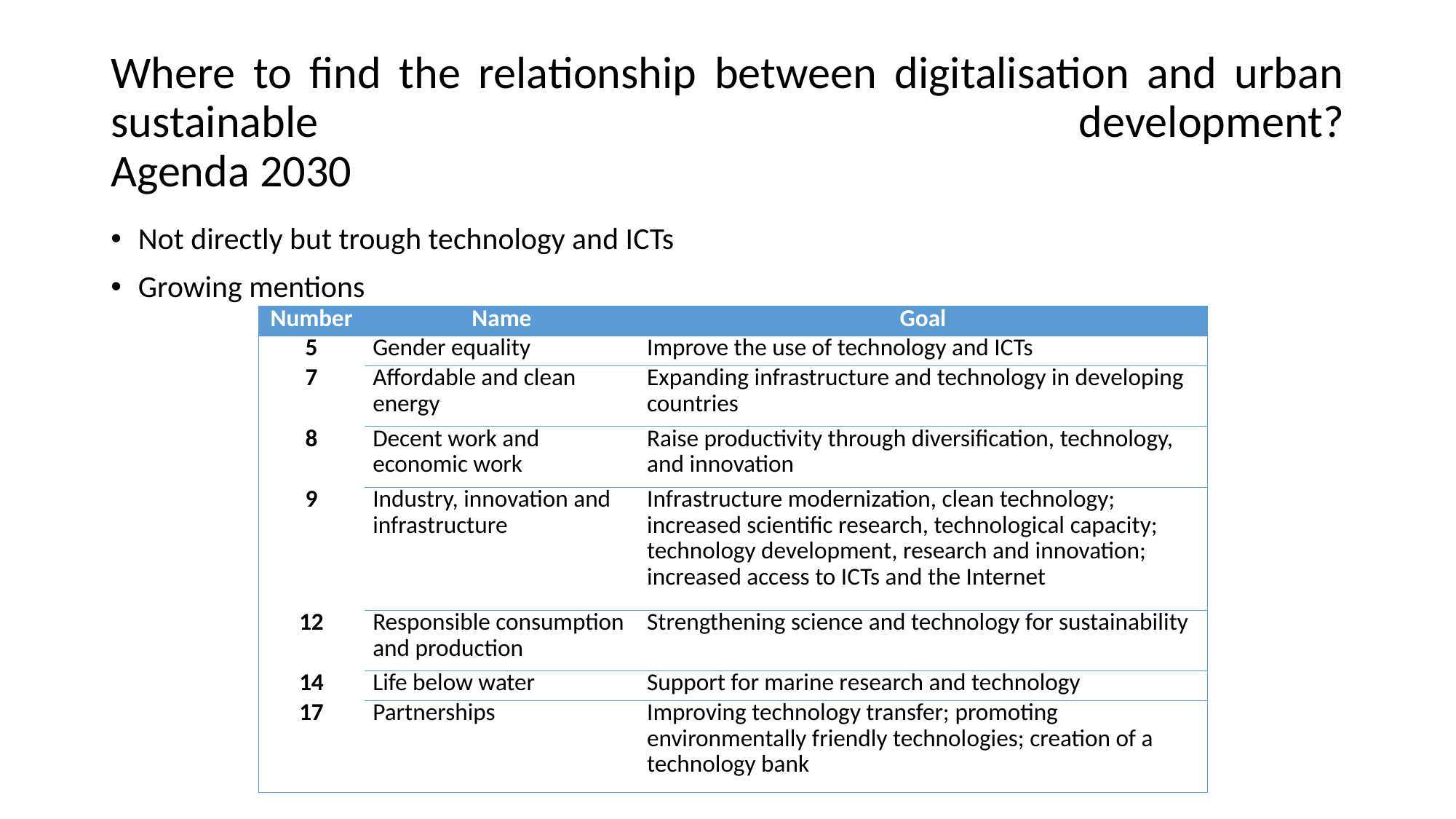

# Where to find the relationship between digitalisation and urban sustainable development? Agenda 2030
Not directly but trough technology and ICTs
Growing mentions

| Number | Name | Goal |
| --- | --- | --- |
| 5 | Gender equality | Improve the use of technology and ICTs |
| 7 | Affordable and clean energy | Expanding infrastructure and technology in developing countries |
| 8 | Decent work and economic work | Raise productivity through diversification, technology, and innovation |
| 9 | Industry, innovation and infrastructure | Infrastructure modernization, clean technology; increased scientific research, technological capacity; technology development, research and innovation; increased access to ICTs and the Internet |
| 12 | Responsible consumption and production | Strengthening science and technology for sustainability |
| 14 | Life below water | Support for marine research and technology |
| 17 | Partnerships | Improving technology transfer; promoting environmentally friendly technologies; creation of a technology bank |